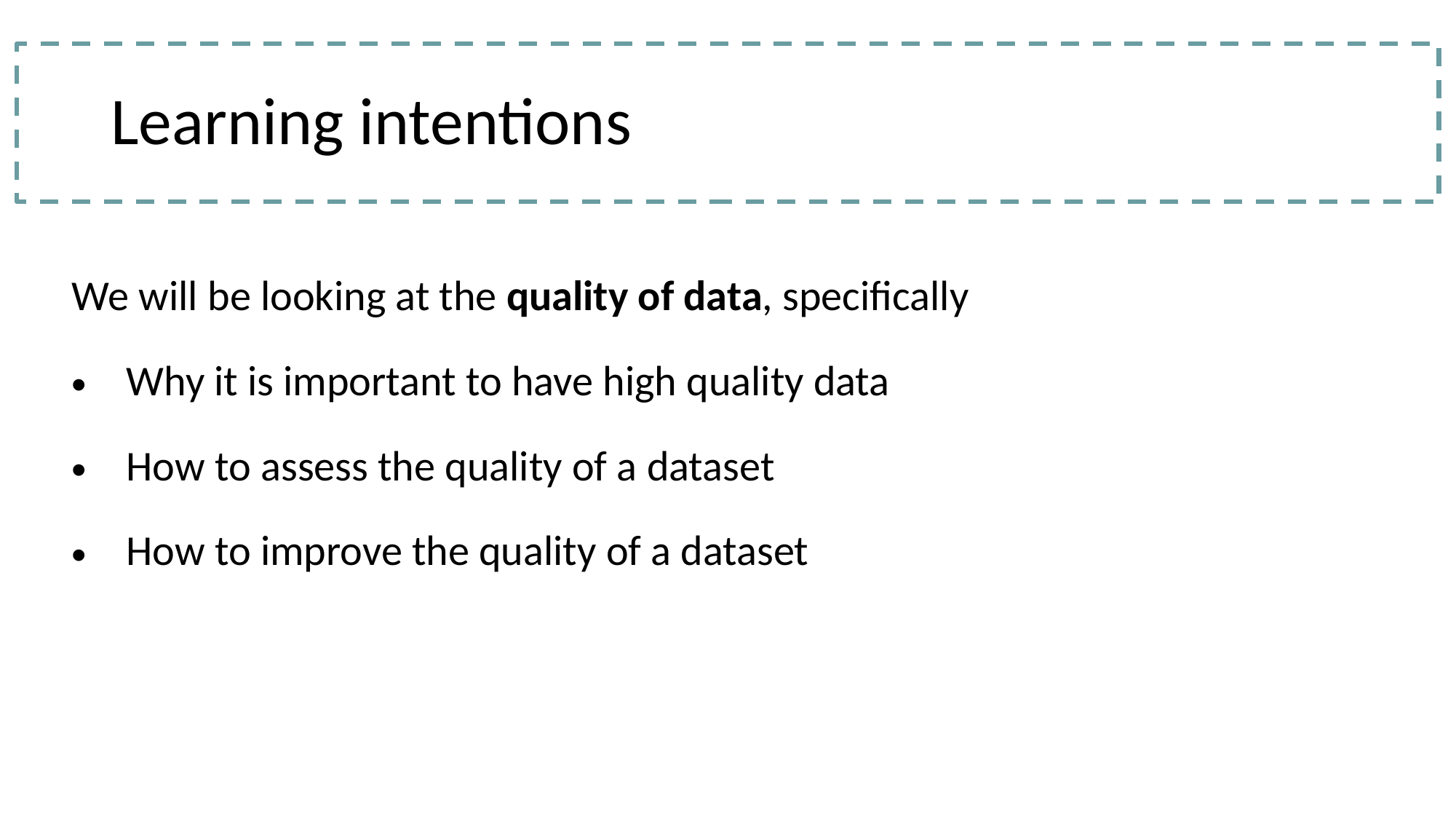

# Learning intentions
| We will be looking at the quality of data, specifically Why it is important to have high quality data How to assess the quality of a dataset How to improve the quality of a dataset |
| --- |